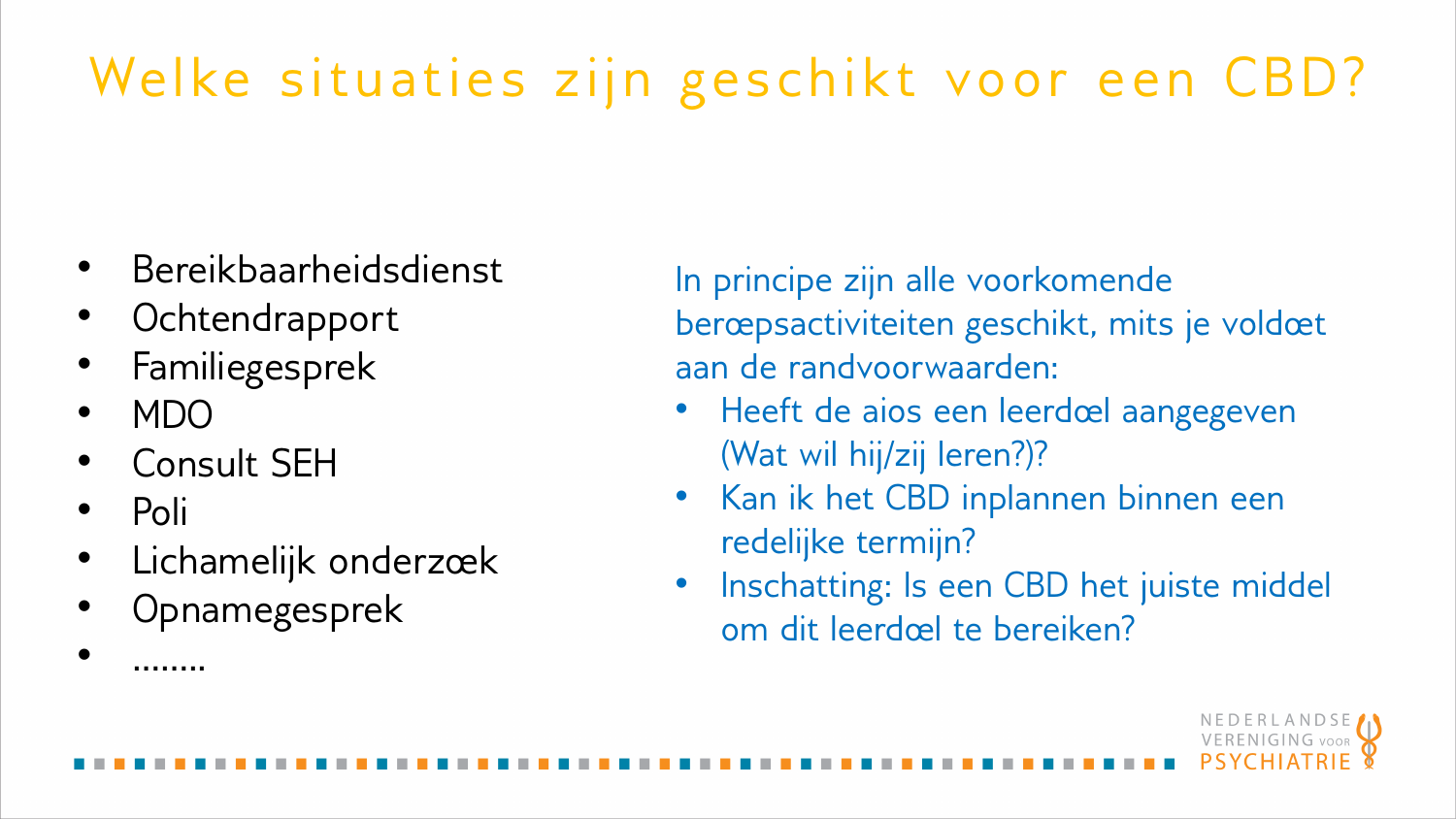

Welke situaties zijn geschikt voor een CBD?
Bereikbaarheidsdienst
Ochtendrapport
Familiegesprek
MDO
Consult SEH
Poli
Lichamelijk onderzoek
Opnamegesprek
……..

In principe zijn alle voorkomende beroepsactiviteiten geschikt, mits je voldoet aan de randvoorwaarden:
Heeft de aios een leerdoel aangegeven
(Wat wil hij/zij leren?)?
Kan ik het CBD inplannen binnen een redelijke termijn?
Inschatting: Is een CBD het juiste middel om dit leerdoel te bereiken?